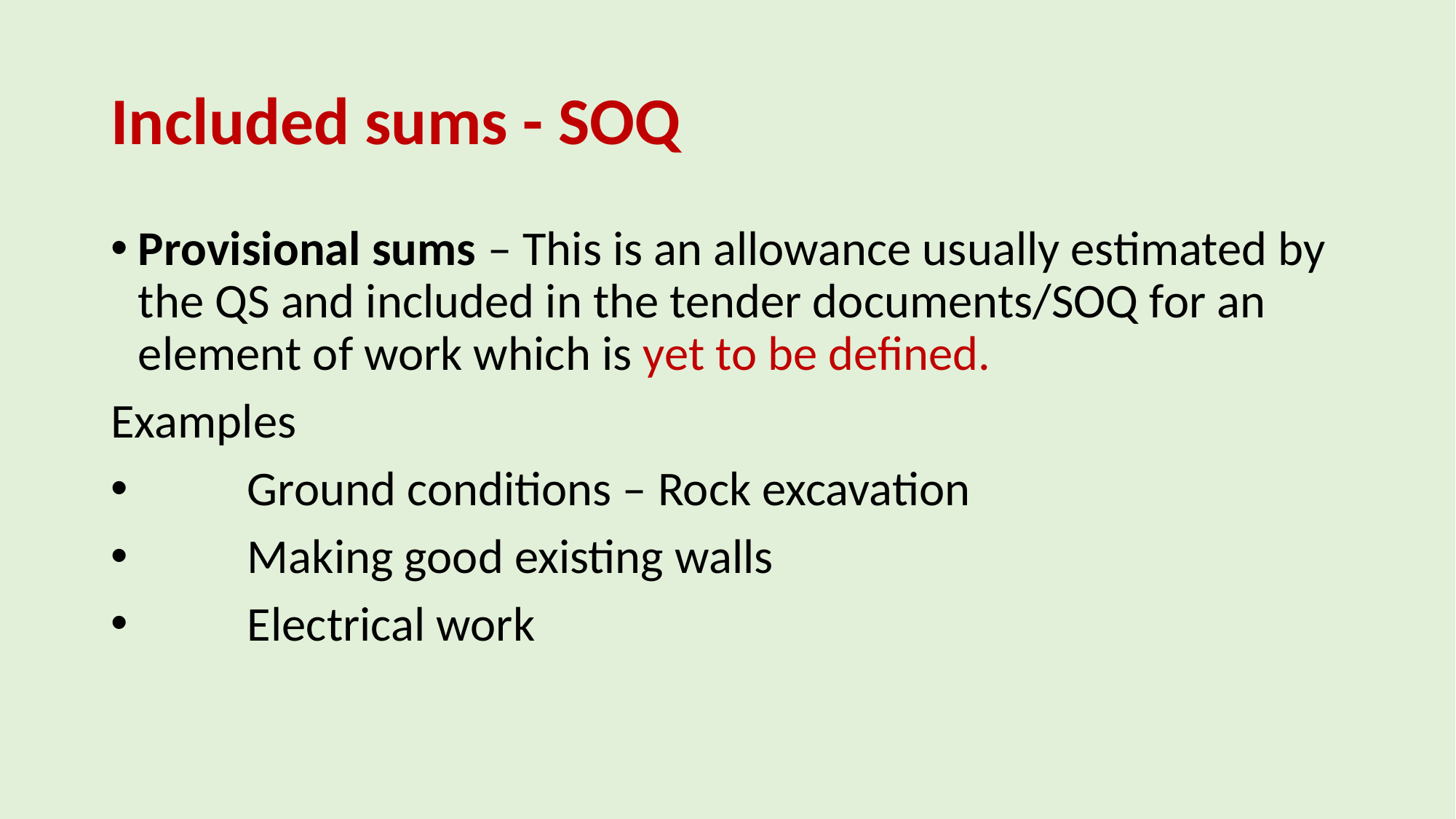

# Included sums - SOQ
Provisional sums – This is an allowance usually estimated by the QS and included in the tender documents/SOQ for an element of work which is yet to be defined.
Examples
	Ground conditions – Rock excavation
	Making good existing walls
	Electrical work